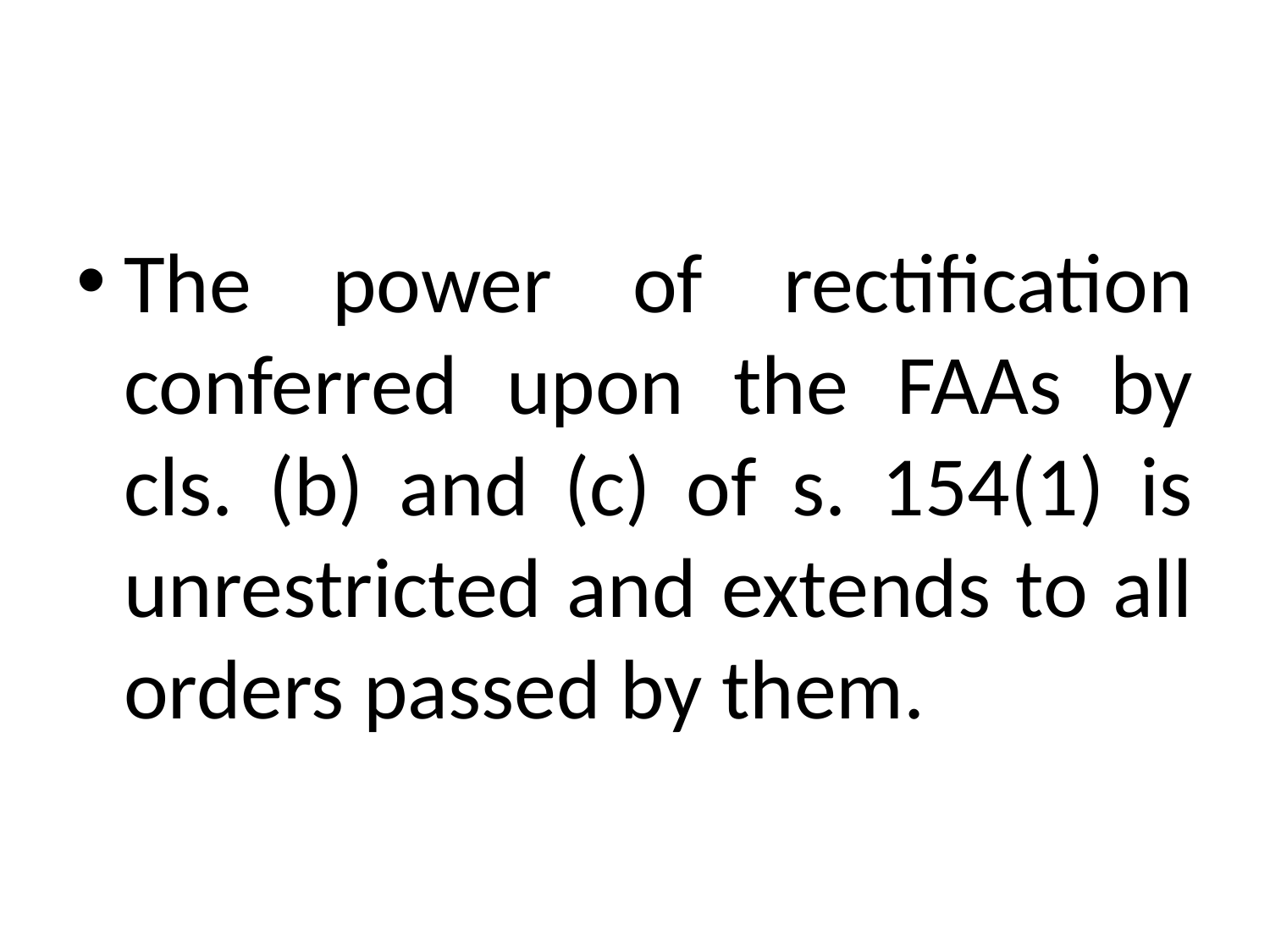

#
The power of rectification conferred upon the FAAs by cls. (b) and (c) of s. 154(1) is unrestricted and extends to all orders passed by them.